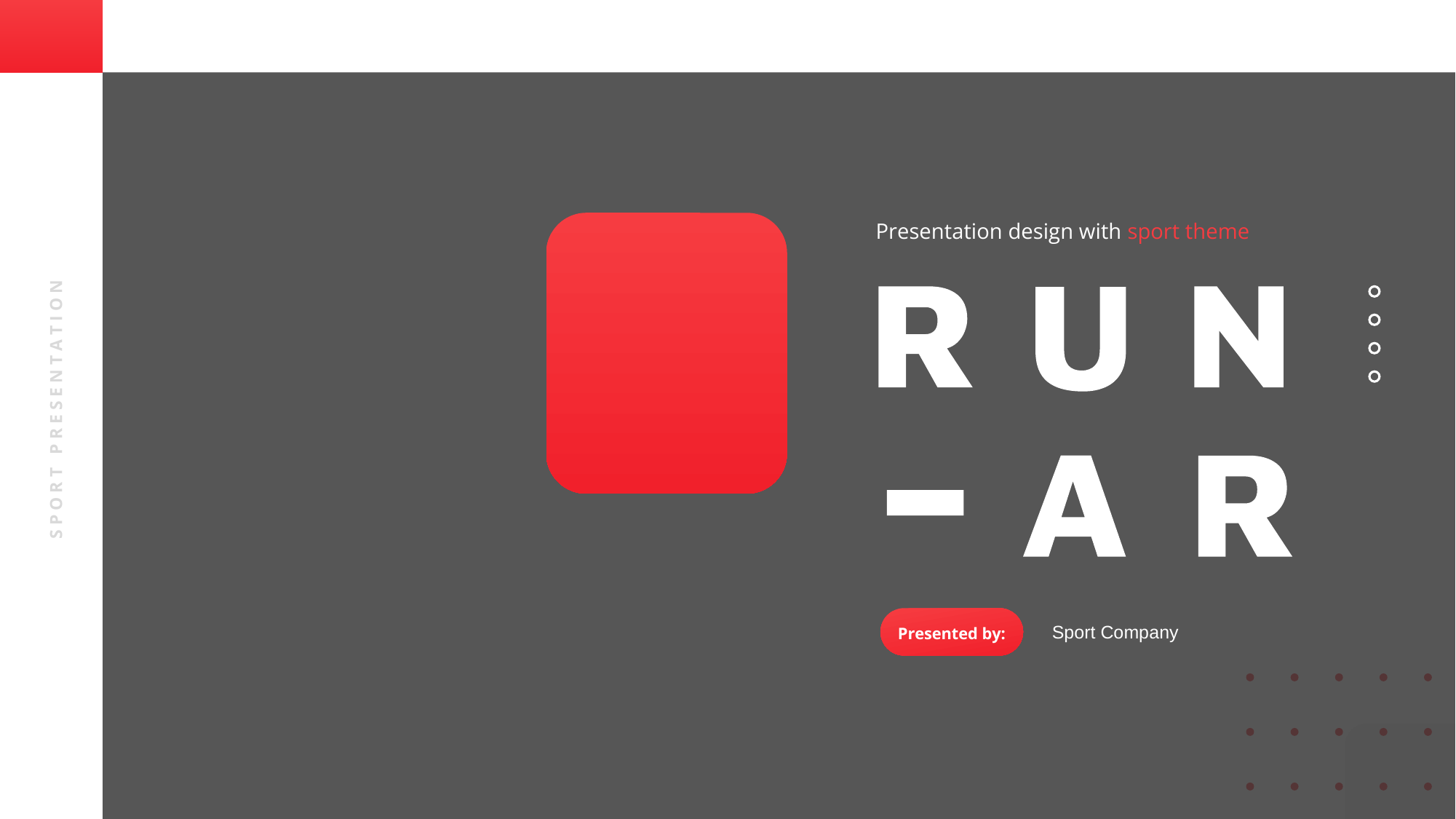

Presentation design with sport theme

S P O R T   P R E S E N T A T I O N

Sport Company
Presented by: